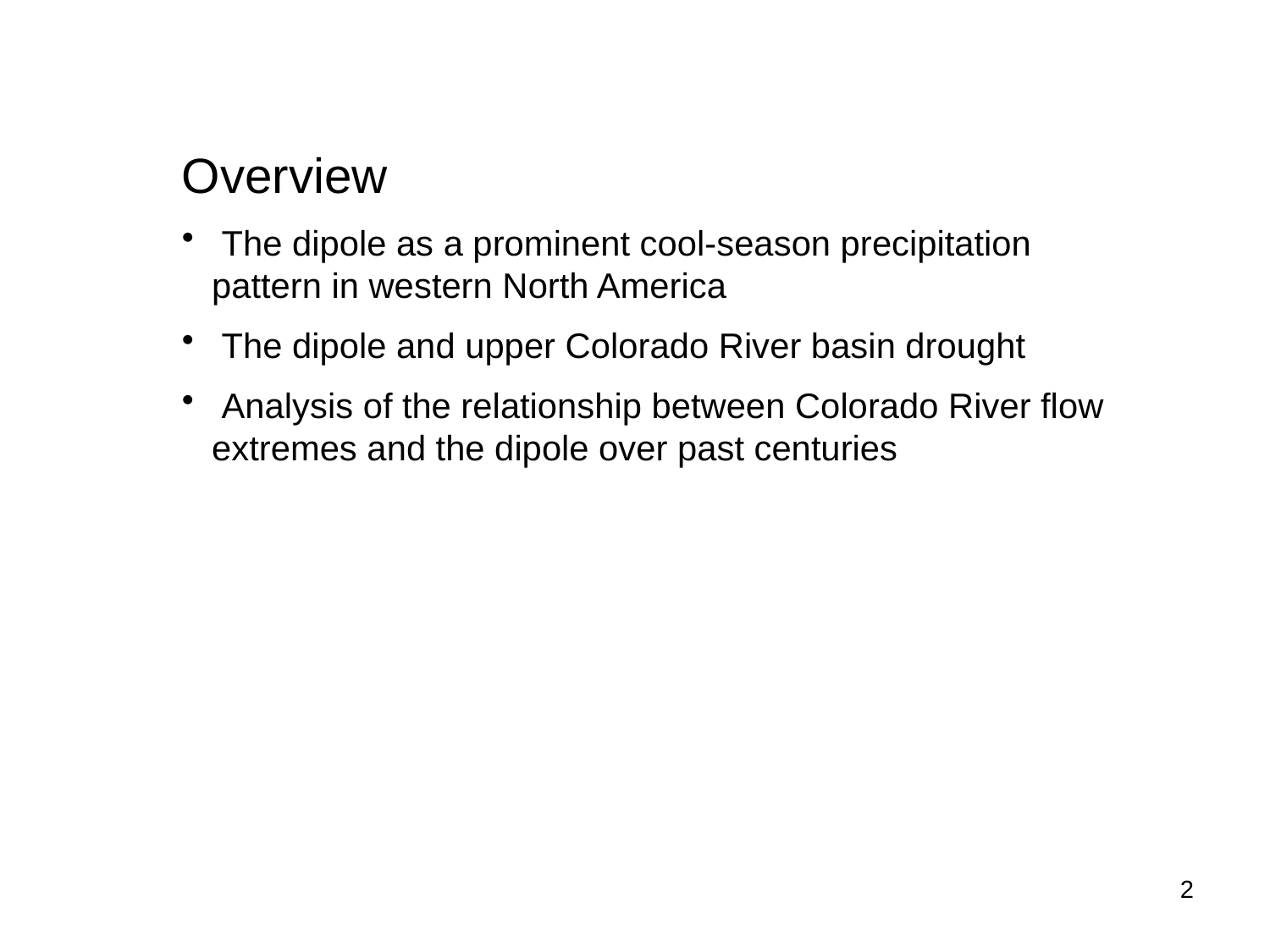

Overview
 The dipole as a prominent cool-season precipitation pattern in western North America
 The dipole and upper Colorado River basin drought
 Analysis of the relationship between Colorado River flow extremes and the dipole over past centuries
2